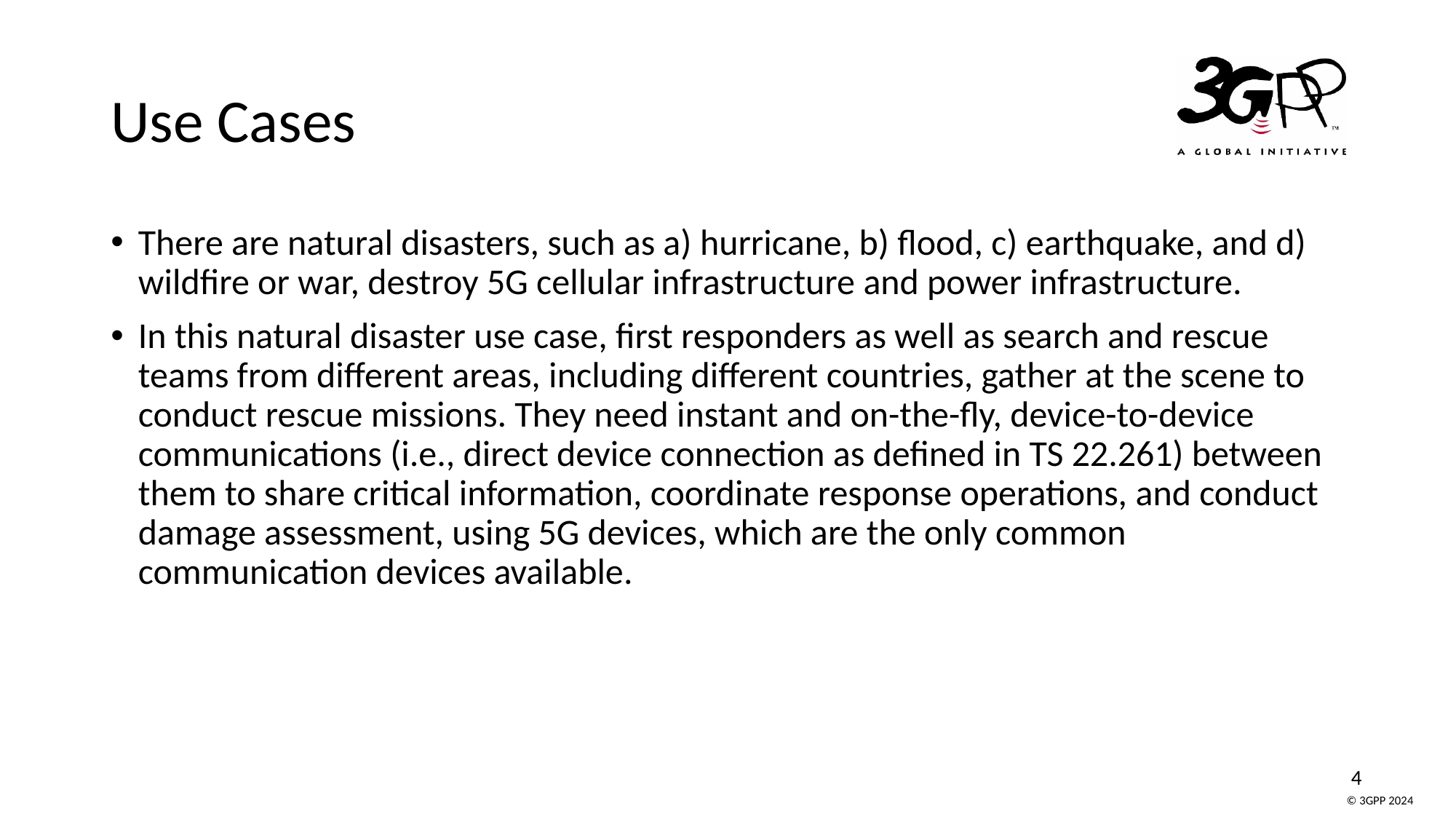

# Use Cases
There are natural disasters, such as a) hurricane, b) flood, c) earthquake, and d) wildfire or war, destroy 5G cellular infrastructure and power infrastructure.
In this natural disaster use case, first responders as well as search and rescue teams from different areas, including different countries, gather at the scene to conduct rescue missions. They need instant and on-the-fly, device-to-device communications (i.e., direct device connection as defined in TS 22.261) between them to share critical information, coordinate response operations, and conduct damage assessment, using 5G devices, which are the only common communication devices available.